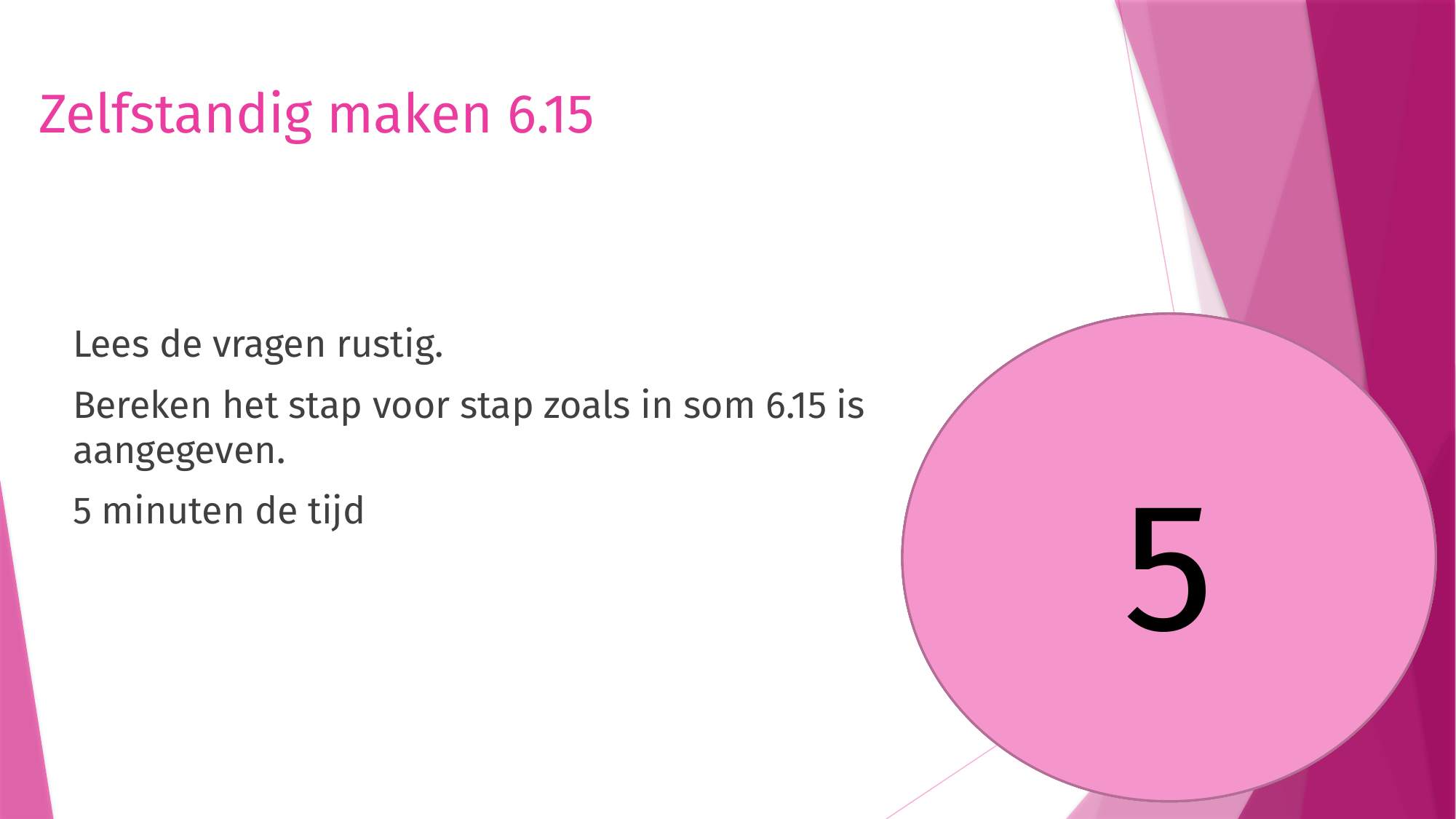

# Zelfstandig maken 6.15

Lees de vragen rustig.
Bereken het stap voor stap zoals in som 6.15 is aangegeven.
5 minuten de tijd
5
4
3
1
2